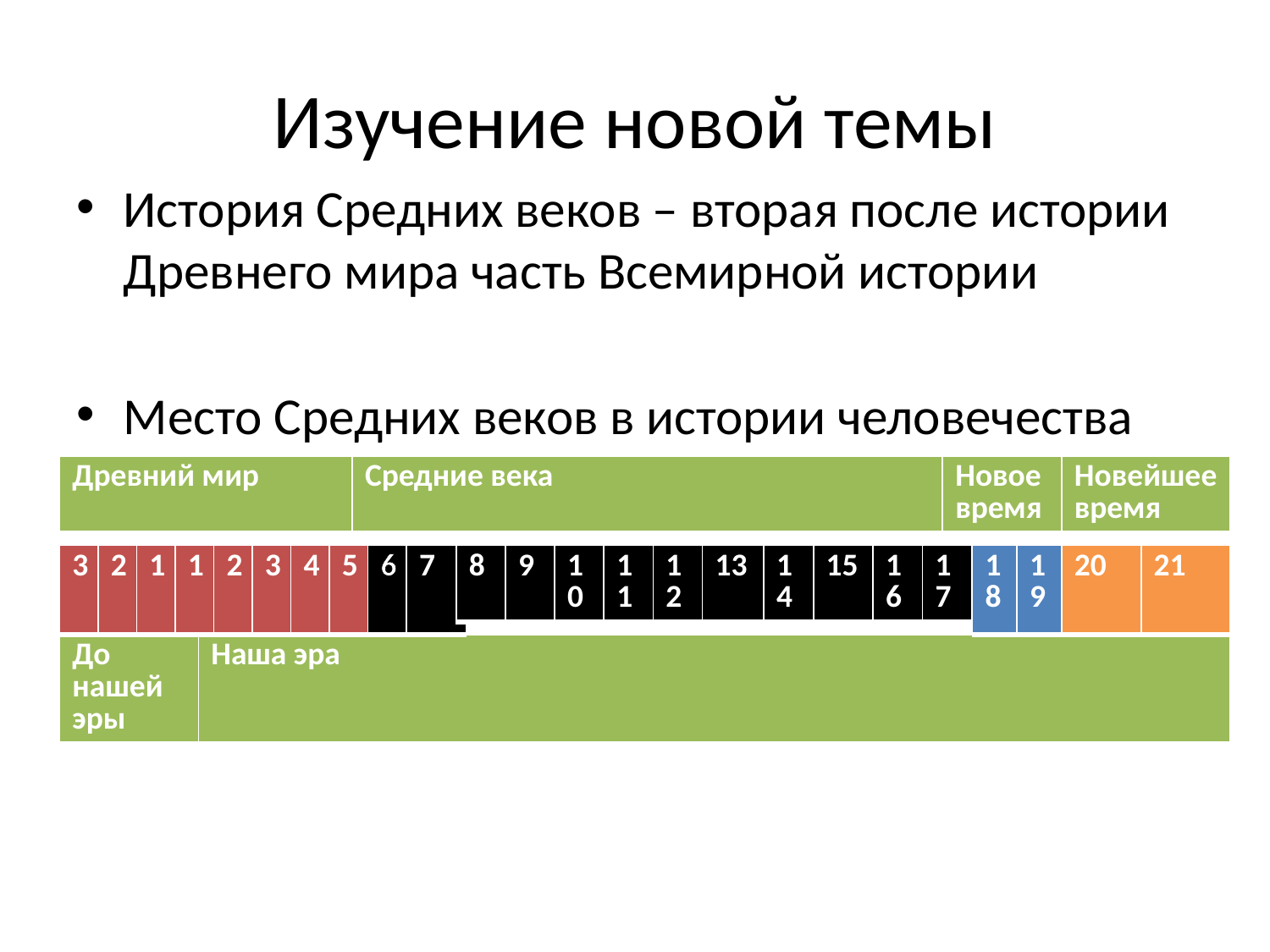

# Изучение новой темы
История Средних веков – вторая после истории Древнего мира часть Всемирной истории

Место Средних веков в истории человечества
| Древний мир | Средние века | Новое время | Новейшее время |
| --- | --- | --- | --- |
| 3 | 2 | 1 | 1 | 2 | 3 | 4 | 5 | 6 | 7 |
| --- | --- | --- | --- | --- | --- | --- | --- | --- | --- |
| 8 | 9 | 10 | 11 | 12 | 13 | 14 | 15 | 16 | 17 |
| --- | --- | --- | --- | --- | --- | --- | --- | --- | --- |
| 18 | 19 |
| --- | --- |
| 20 | 21 |
| --- | --- |
| До нашей эры | Наша эра |
| --- | --- |